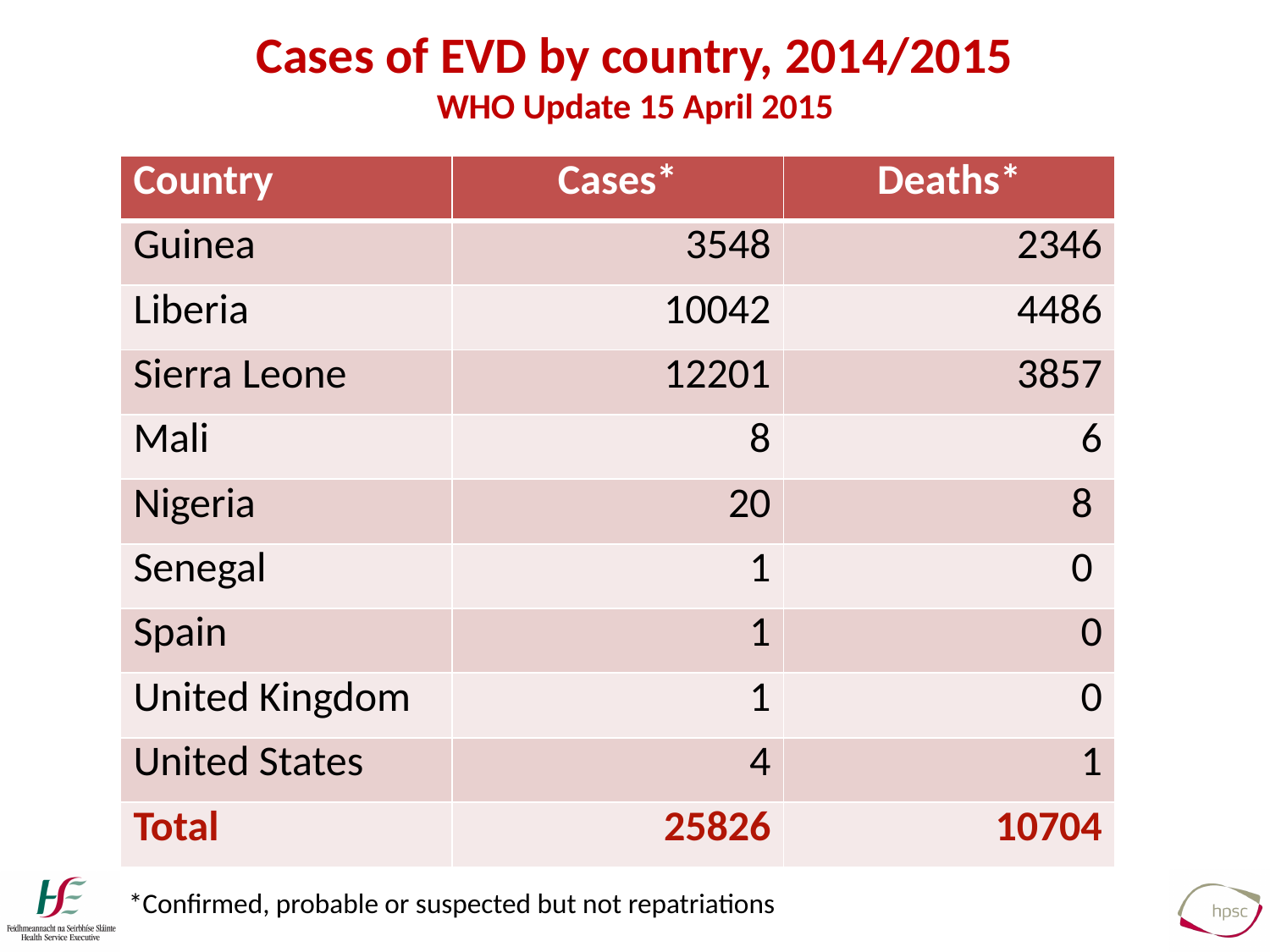

# Cases of EVD by country, 2014/2015 WHO Update 15 April 2015
| Country | Cases\* | Deaths\* |
| --- | --- | --- |
| Guinea | 3548 | 2346 |
| Liberia | 10042 | 4486 |
| Sierra Leone | 12201 | 3857 |
| Mali | 8 | 6 |
| Nigeria | 20 | 8 |
| Senegal | 1 | 0 |
| Spain | 1 | 0 |
| United Kingdom | 1 | 0 |
| United States | 4 | 1 |
| Total | 25826 | 10704 |
*Confirmed, probable or suspected but not repatriations